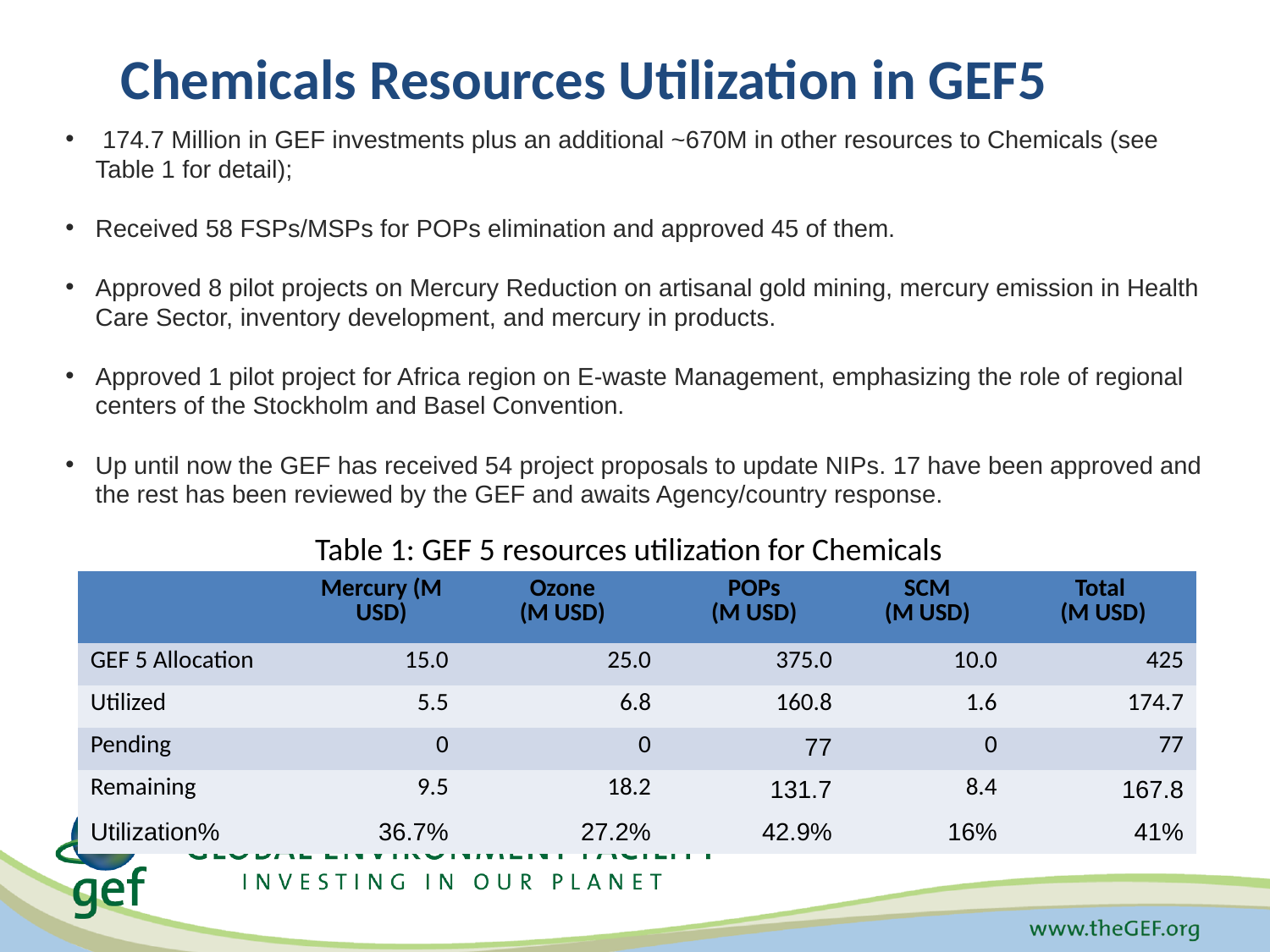

Chemicals Resources Utilization in GEF5
 174.7 Million in GEF investments plus an additional ~670M in other resources to Chemicals (see Table 1 for detail);

Received 58 FSPs/MSPs for POPs elimination and approved 45 of them.

Approved 8 pilot projects on Mercury Reduction on artisanal gold mining, mercury emission in Health Care Sector, inventory development, and mercury in products.

Approved 1 pilot project for Africa region on E-waste Management, emphasizing the role of regional centers of the Stockholm and Basel Convention.

Up until now the GEF has received 54 project proposals to update NIPs. 17 have been approved and the rest has been reviewed by the GEF and awaits Agency/country response.
Table 1: GEF 5 resources utilization for Chemicals
|  | Mercury (M USD) | Ozone (M USD) | POPs (M USD) | SCM (M USD) | Total  (M USD) |
| --- | --- | --- | --- | --- | --- |
| GEF 5 Allocation | 15.0 | 25.0 | 375.0 | 10.0 | 425 |
| Utilized | 5.5 | 6.8 | 160.8 | 1.6 | 174.7 |
| Pending | 0 | 0 | 77 | 0 | 77 |
| Remaining | 9.5 | 18.2 | 131.7 | 8.4 | 167.8 |
| Utilization% | 36.7% | 27.2% | 42.9% | 16% | 41% |